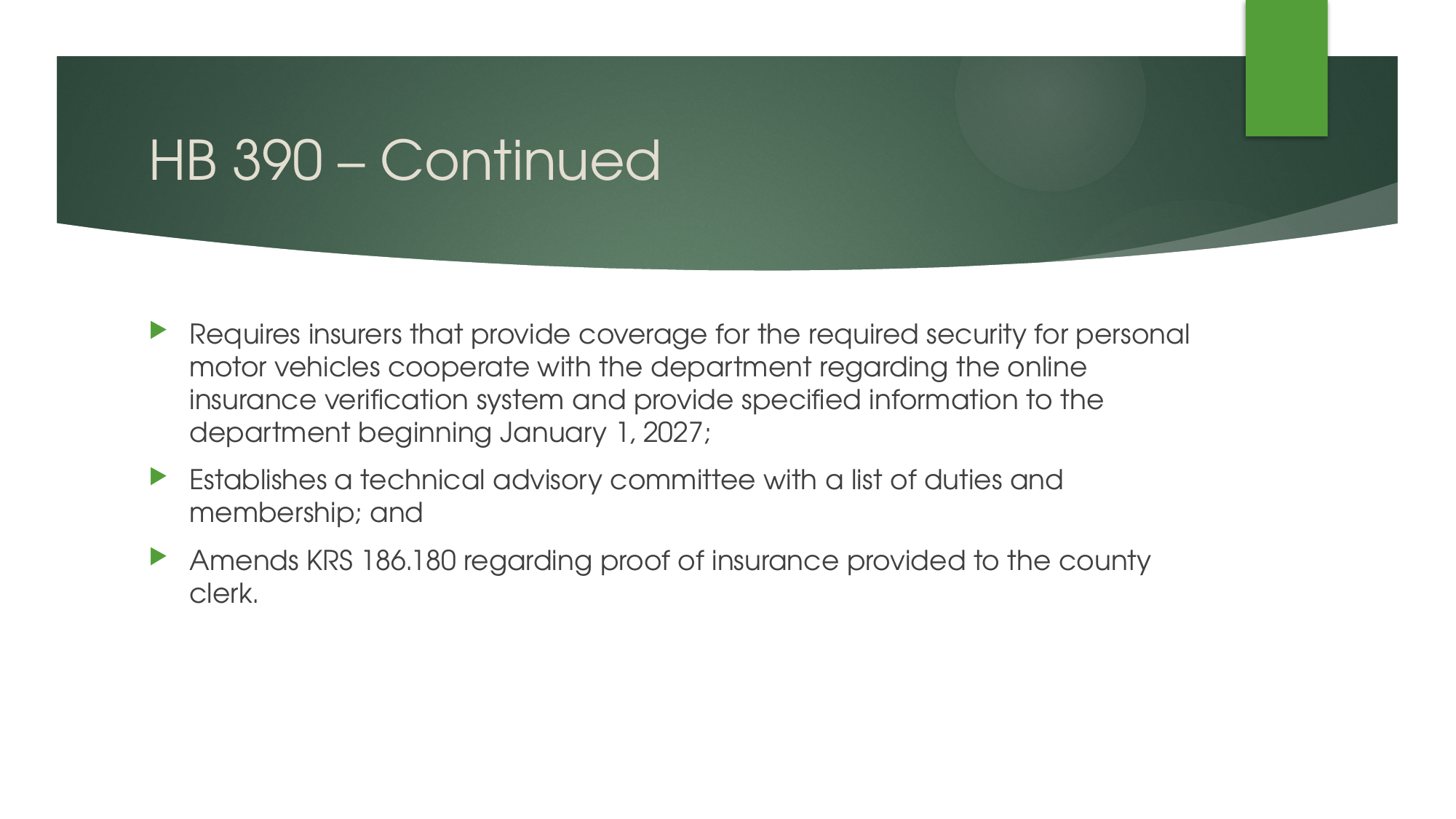

# HB 390 – Continued
Requires insurers that provide coverage for the required security for personal motor vehicles cooperate with the department regarding the online insurance verification system and provide specified information to the department beginning January 1, 2027;
Establishes a technical advisory committee with a list of duties and membership; and
Amends KRS 186.180 regarding proof of insurance provided to the county clerk.